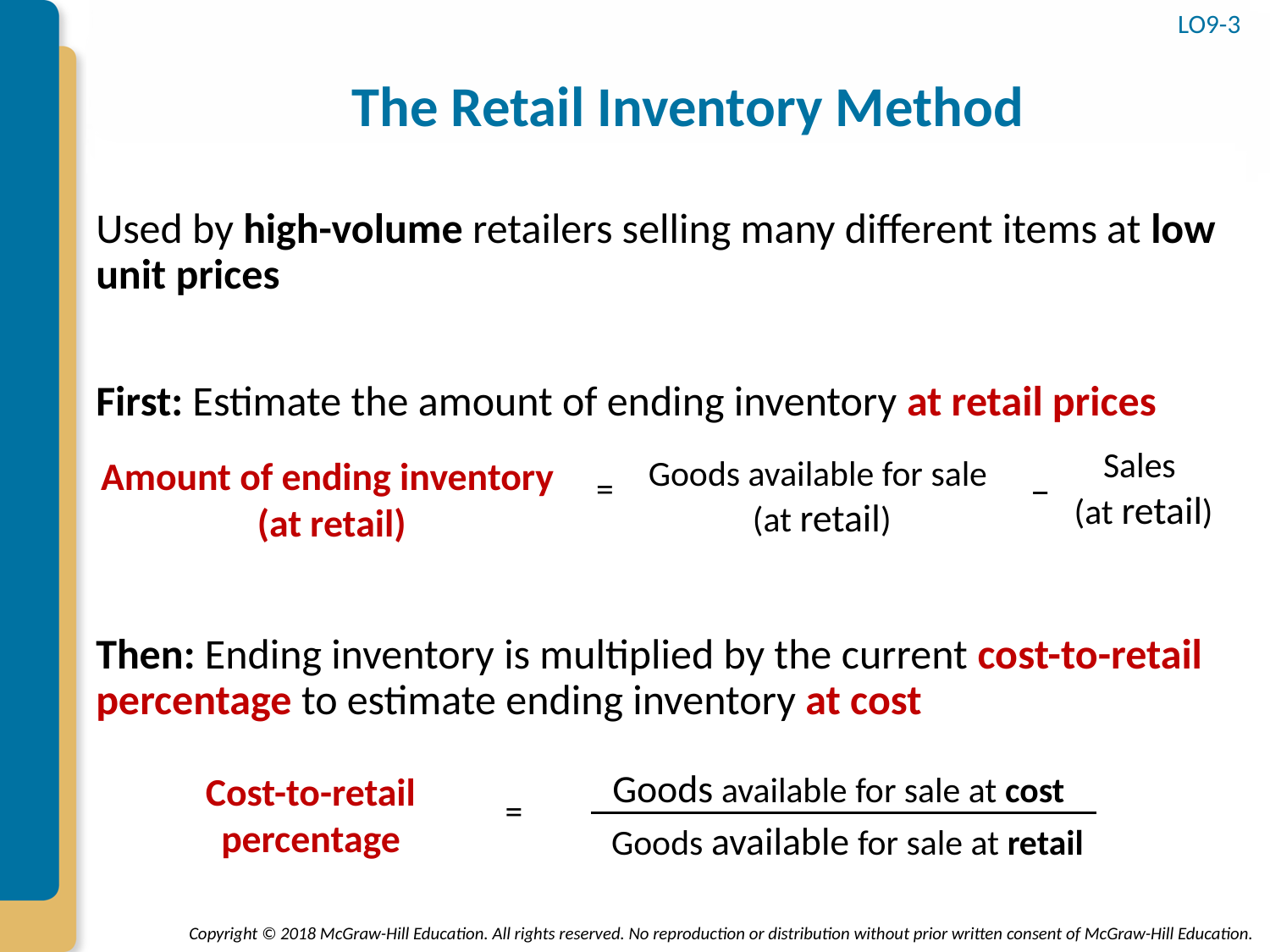

# The Retail Inventory Method
LO9-3
Used by high-volume retailers selling many different items at low unit prices

First: Estimate the amount of ending inventory at retail prices

Then: Ending inventory is multiplied by the current cost-to-retail percentage to estimate ending inventory at cost
Sales
(at retail)
Goods available for sale
(at retail)
Amount of ending inventory
(at retail)
=
−
Goods available for sale at cost
Cost-to-retail percentage
=
Goods available for sale at retail